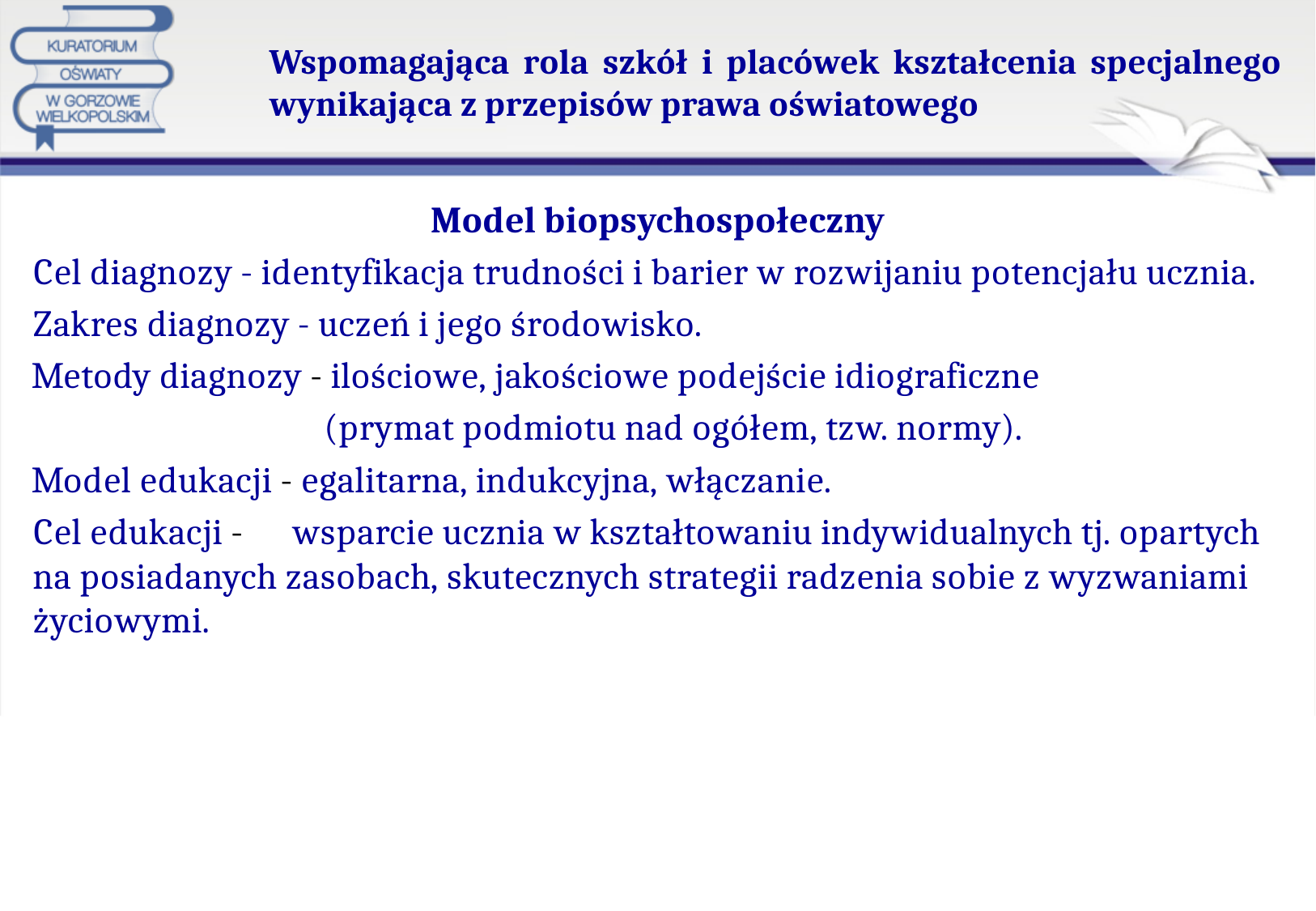

# Wspomagająca rola szkół i placówek kształcenia specjalnego wynikająca z przepisów prawa oświatowego
Model biopsychospołeczny
Cel diagnozy - identyfikacja trudności i barier w rozwijaniu potencjału ucznia.
Zakres diagnozy - uczeń i jego środowisko.
Metody diagnozy - ilościowe, jakościowe podejście idiograficzne
                                    (prymat podmiotu nad ogółem, tzw. normy).
Model edukacji - egalitarna, indukcyjna, włączanie.
Cel edukacji -      wsparcie ucznia w kształtowaniu indywidualnych tj. opartych na posiadanych zasobach, skutecznych strategii radzenia sobie z wyzwaniami życiowymi.